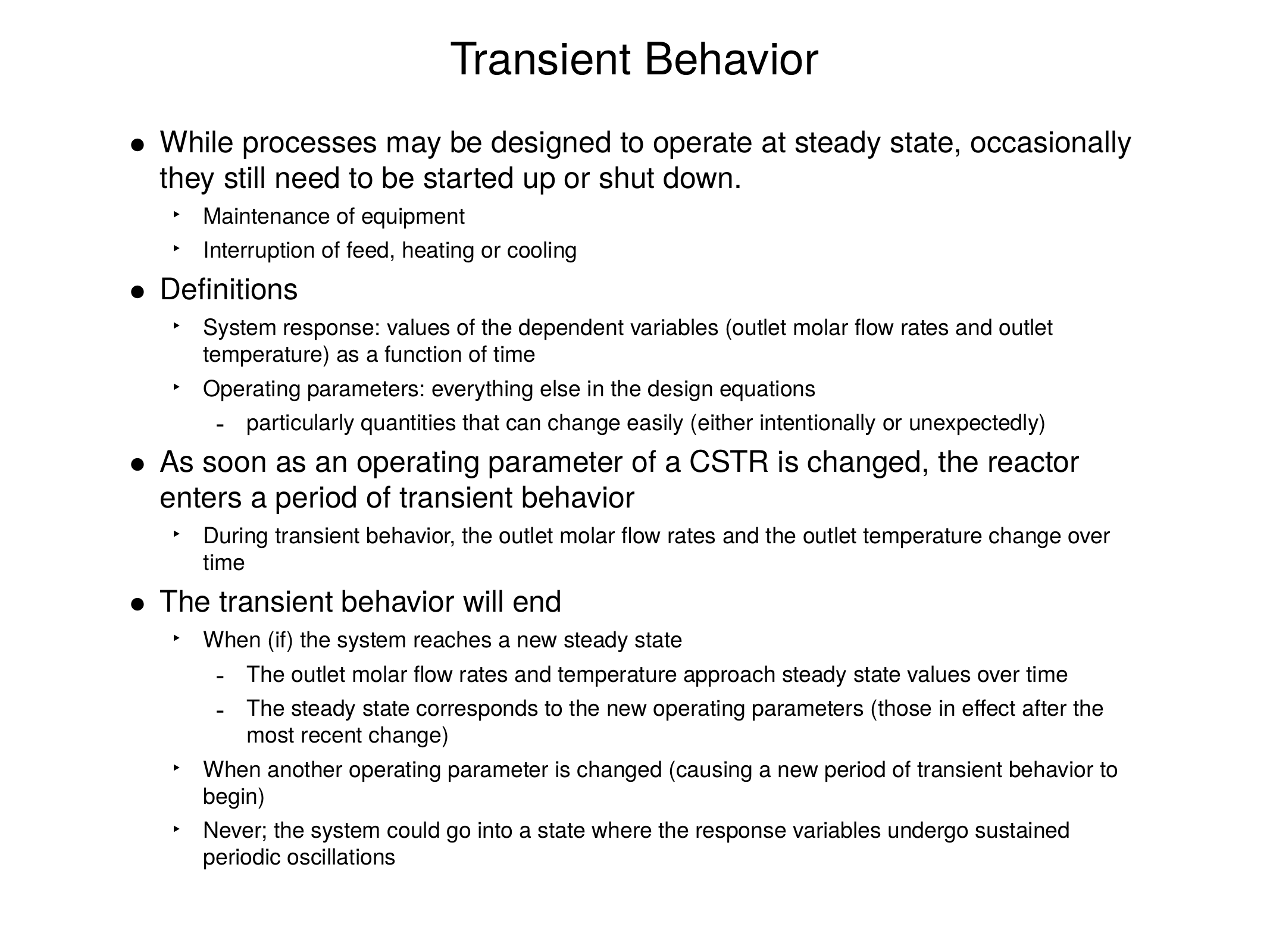

# Transient Behavior
While processes may be designed to operate at steady state, occasionally they still need to be started up or shut down.
Maintenance of equipment
Interruption of feed, heating or cooling
Definitions
System response: values of the dependent variables (outlet molar flow rates and outlet temperature) as a function of time
Operating parameters: everything else in the design equations
particularly quantities that can change easily (either intentionally or unexpectedly)
As soon as an operating parameter of a CSTR is changed, the reactor enters a period of transient behavior
During transient behavior, the outlet molar flow rates and the outlet temperature change over time
The transient behavior will end
When (if) the system reaches a new steady state
The outlet molar flow rates and temperature approach steady state values over time
The steady state corresponds to the new operating parameters (those in effect after the most recent change)
When another operating parameter is changed (causing a new period of transient behavior to begin)
Never; the system could go into a state where the response variables undergo sustained periodic oscillations